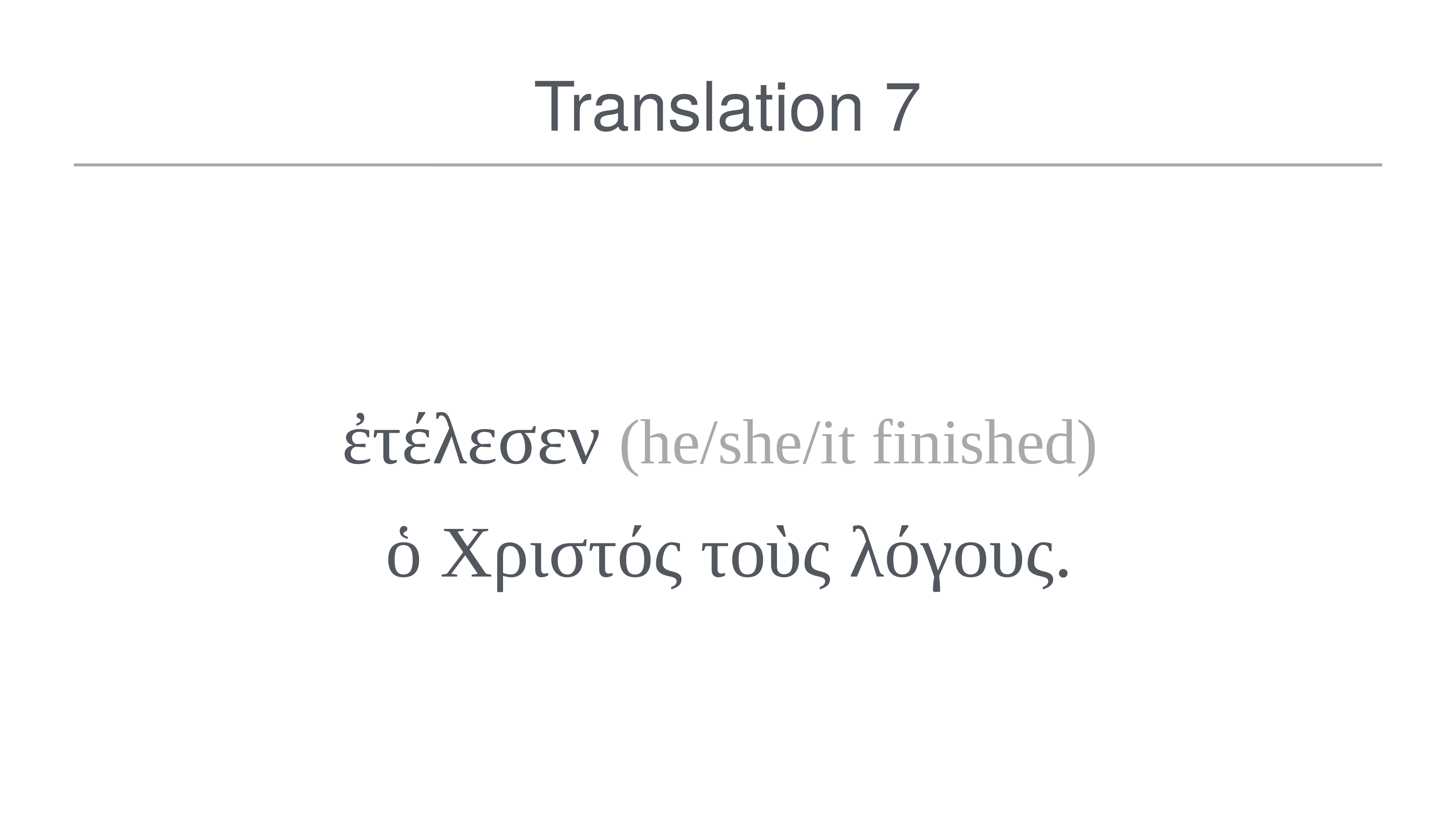

# Translation 7
ἐτέλεσεν (he/she/it finished)
ὁ Χριστός τοὺς λόγους.